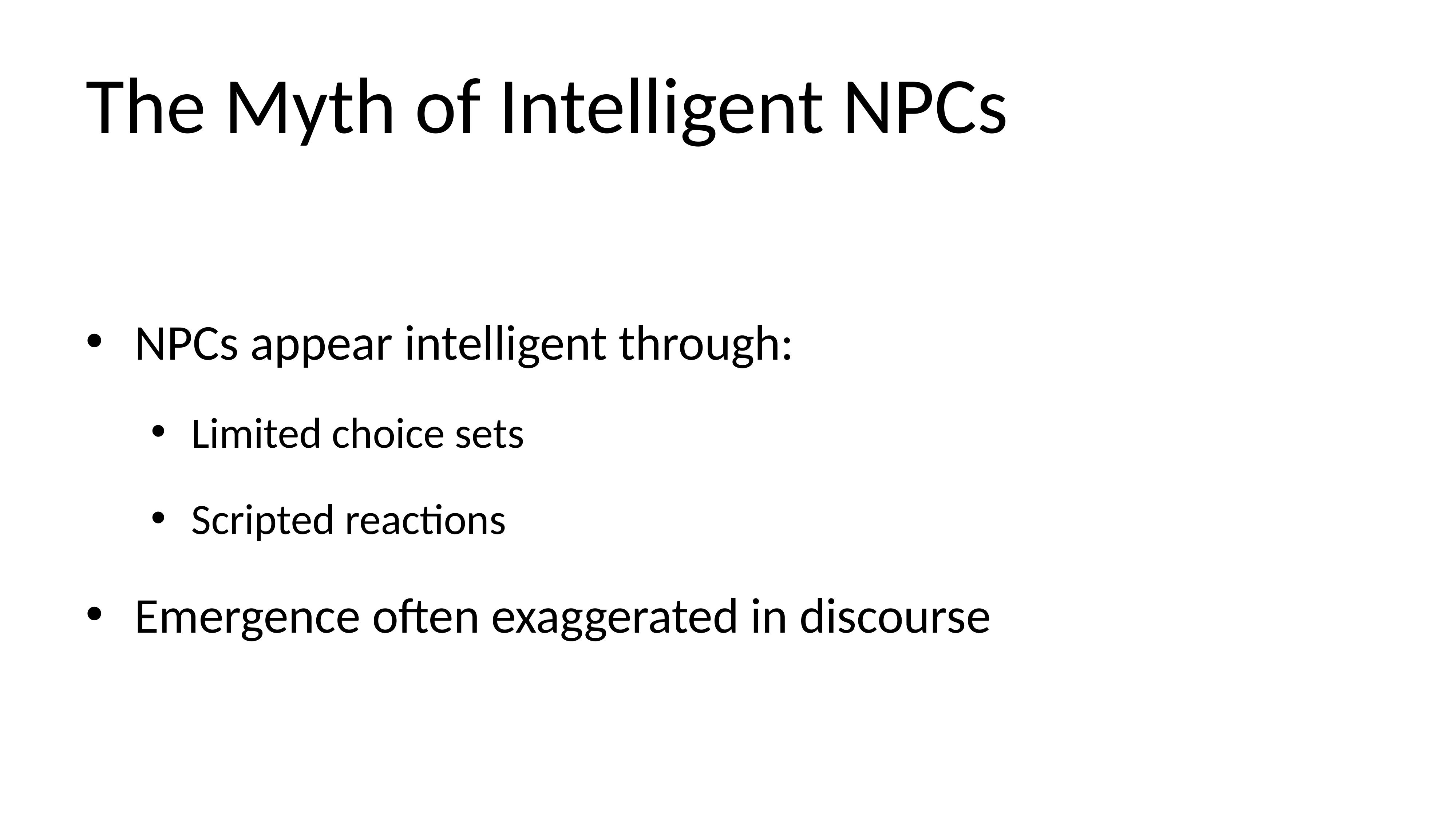

# The Myth of Intelligent NPCs
NPCs appear intelligent through:
Limited choice sets
Scripted reactions
Emergence often exaggerated in discourse